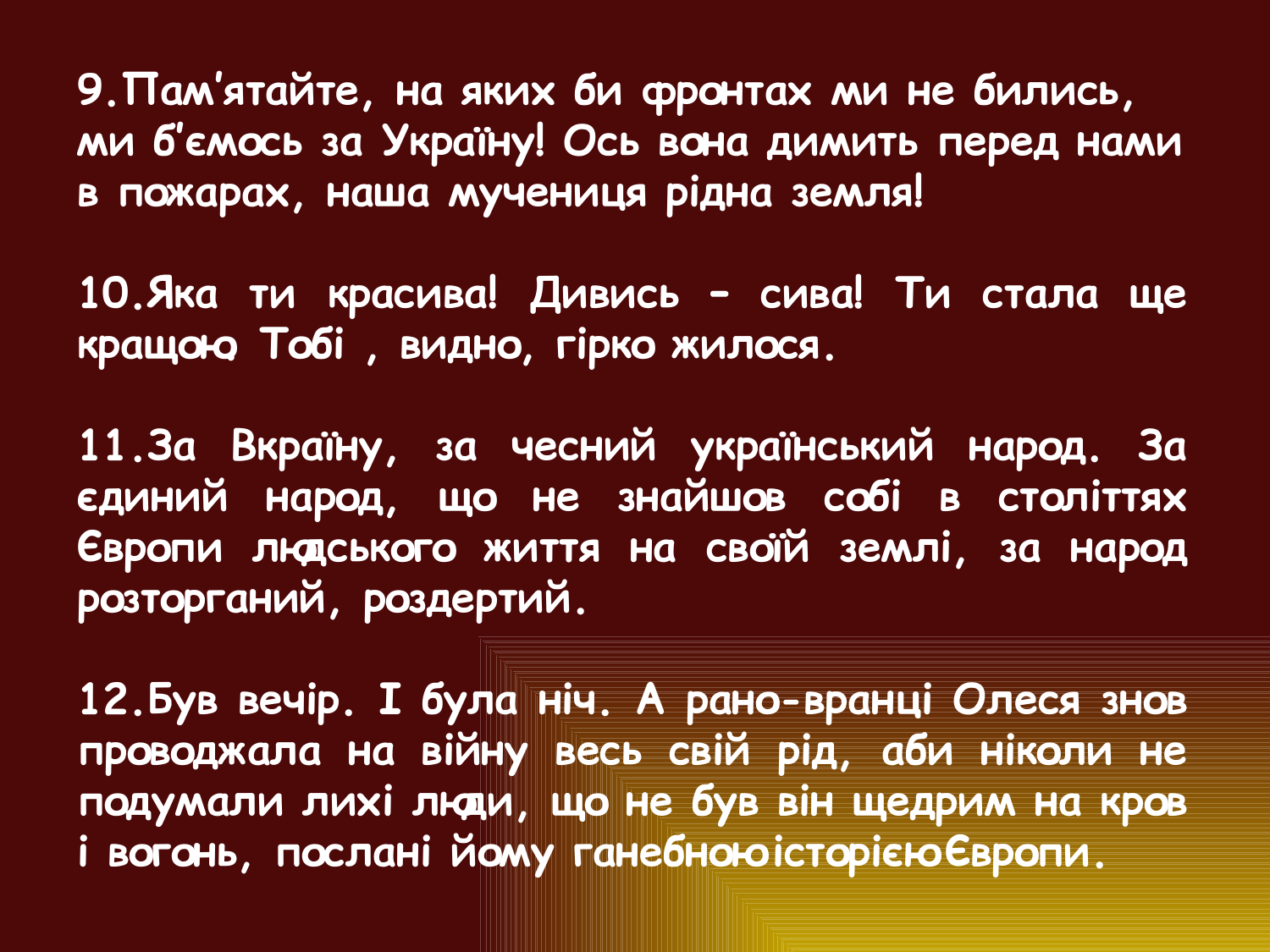

9.Пам’ятайте, на яких би фронтах ми не бились, ми б’ємось за Україну! Ось вона димить перед нами в пожарах, наша мучениця рідна земля!

10.Яка ти красива! Дивись – сива! Ти стала ще кращою. Тобі , видно, гірко жилося.

11.За Вкраїну, за чесний український народ. За єдиний народ, що не знайшов собі в століттях Європи людського життя на своїй землі, за народ розторганий, роздертий.

12.Був вечір. І була ніч. А рано-вранці Олеся знов проводжала на війну весь свій рід, аби ніколи не подумали лихі люди, що не був він щедрим на кров і вогонь, послані йому ганебною історією Європи.